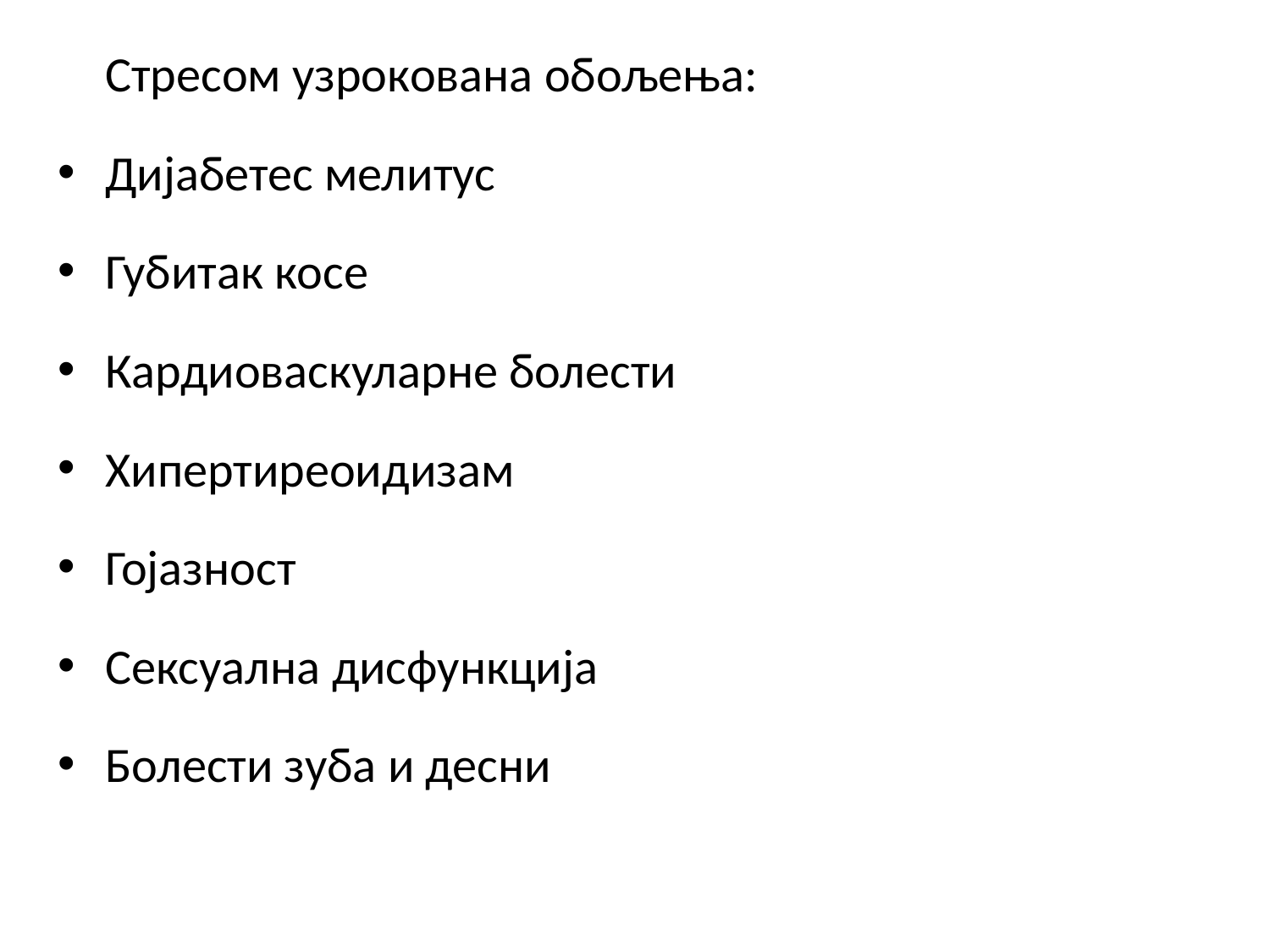

Стресом узрокована обољења:
Дијабетес мелитус
Губитак косе
Кардиоваскуларне болести
Хипертиреоидизам
Гојазност
Сексуална дисфункција
Болести зуба и десни